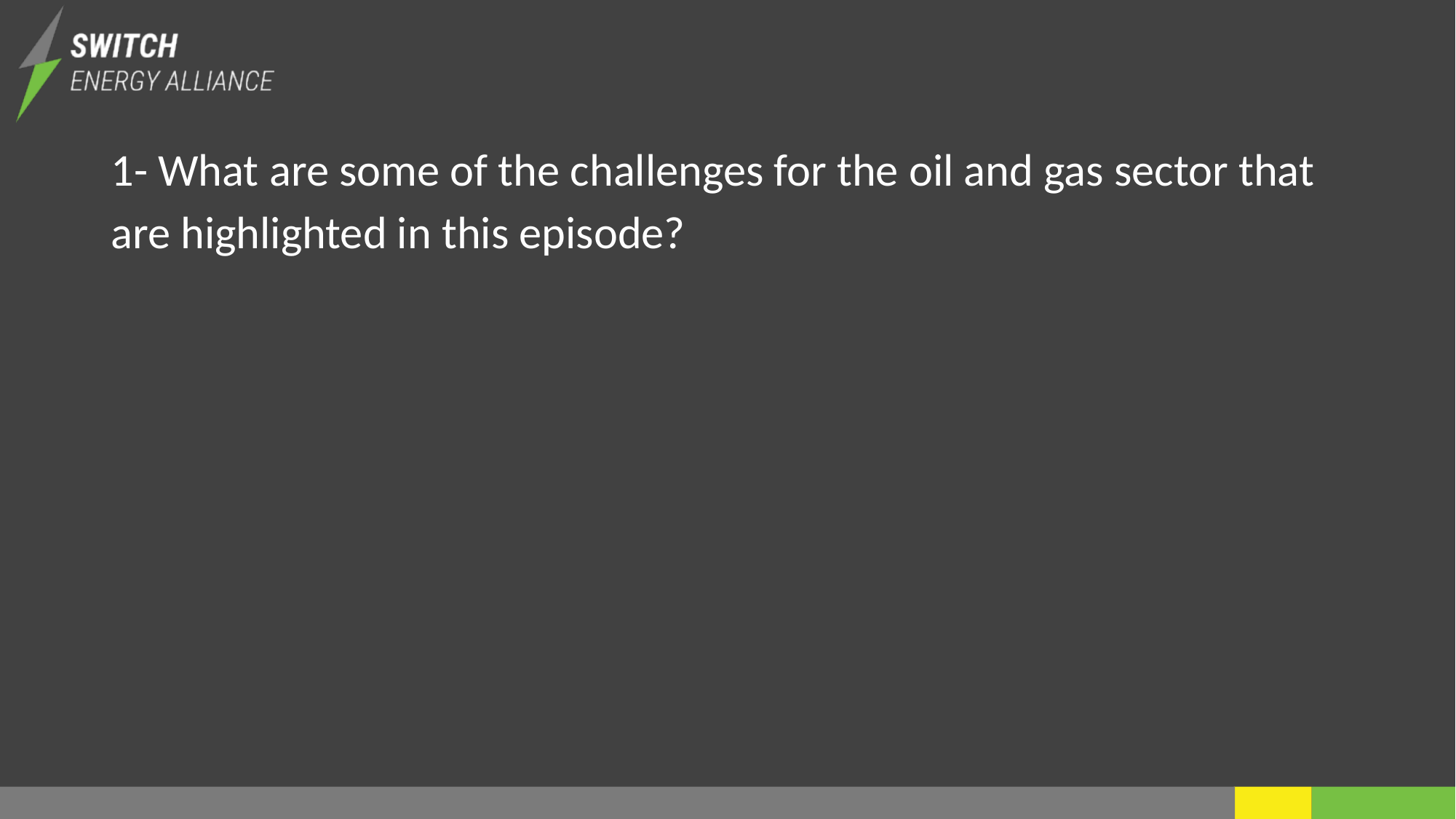

1- What are some of the challenges for the oil and gas sector that are highlighted in this episode?